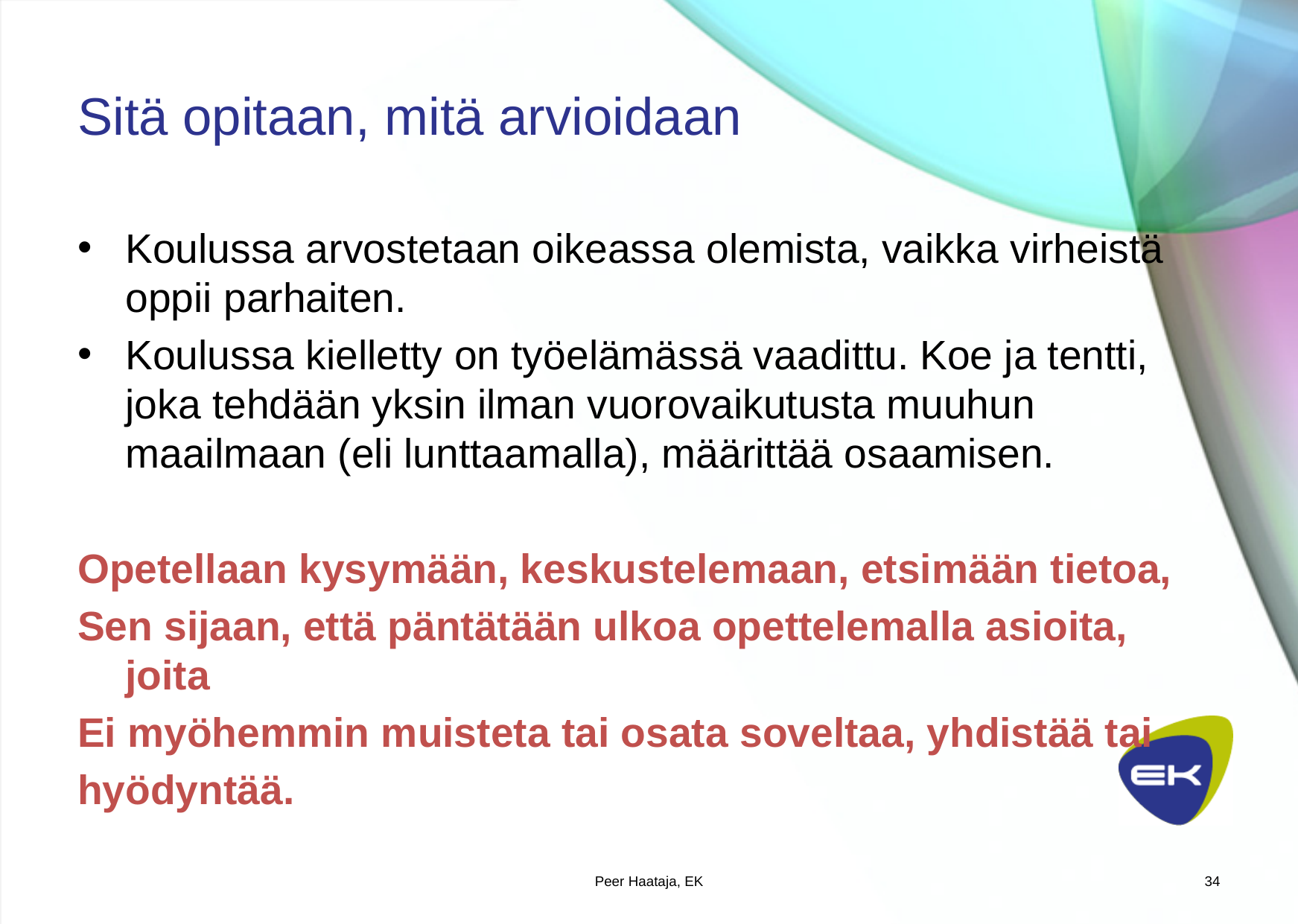

# Sitä opitaan, mitä arvioidaan
Koulussa arvostetaan oikeassa olemista, vaikka virheistä oppii parhaiten.
Koulussa kielletty on työelämässä vaadittu. Koe ja tentti, joka tehdään yksin ilman vuorovaikutusta muuhun maailmaan (eli lunttaamalla), määrittää osaamisen.

Opetellaan kysymään, keskustelemaan, etsimään tietoa,
Sen sijaan, että päntätään ulkoa opettelemalla asioita, joita
Ei myöhemmin muisteta tai osata soveltaa, yhdistää tai
hyödyntää.
Peer Haataja, EK
34